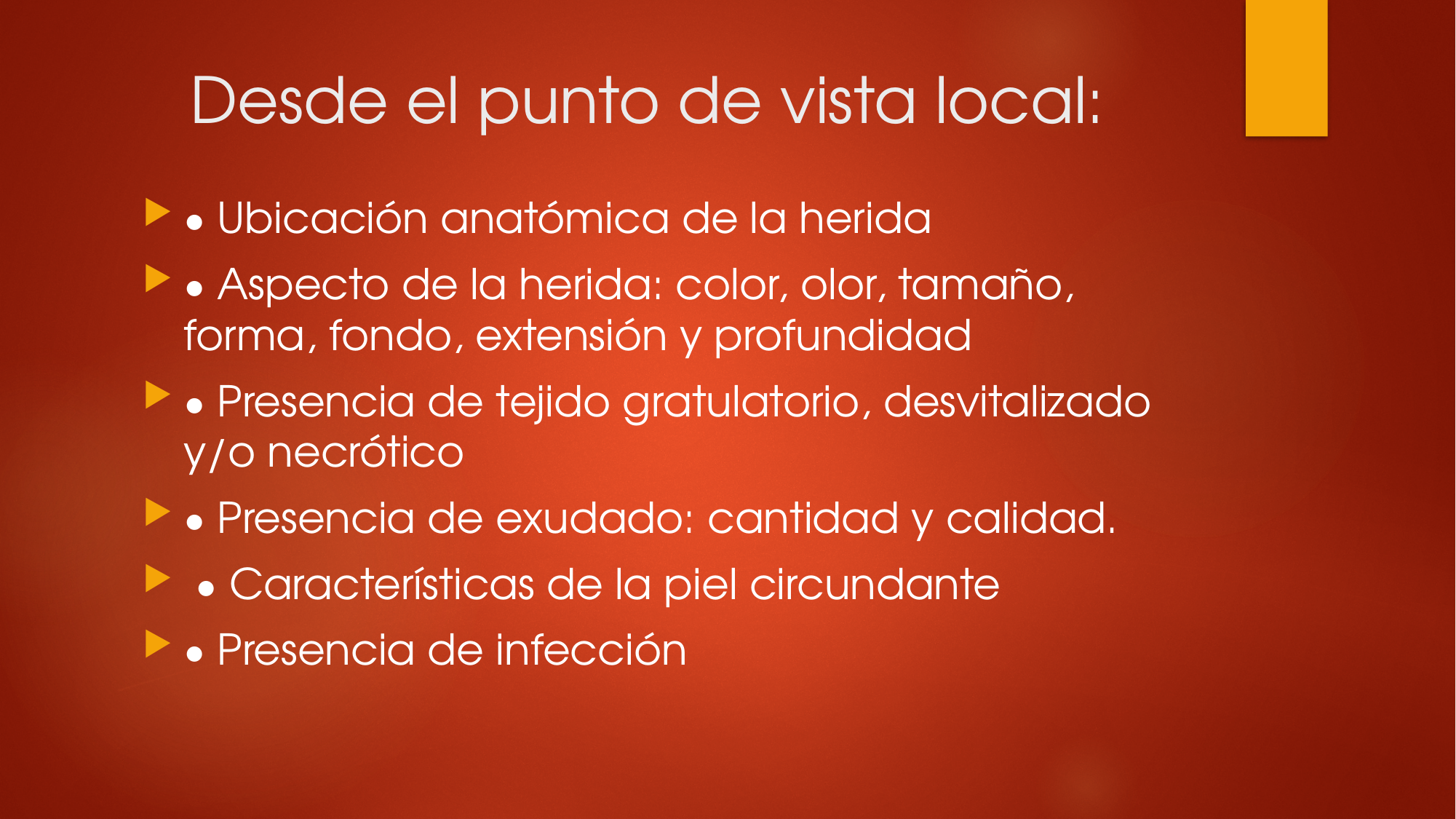

# Desde el punto de vista local:
• Ubicación anatómica de la herida
• Aspecto de la herida: color, olor, tamaño, forma, fondo, extensión y profundidad
• Presencia de tejido gratulatorio, desvitalizado y/o necrótico
• Presencia de exudado: cantidad y calidad.
 • Características de la piel circundante
• Presencia de infección